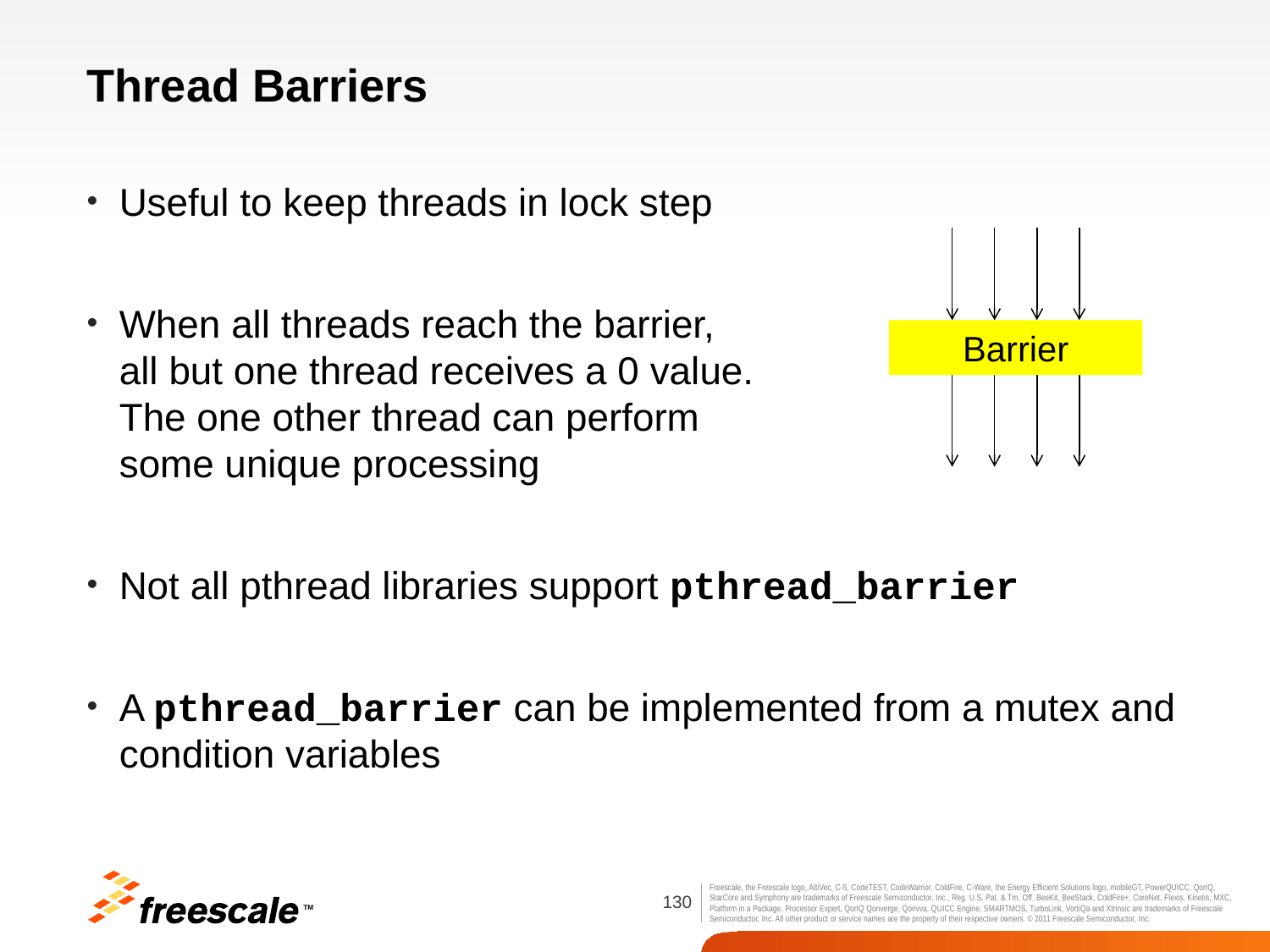

# Thread Barriers
Useful to keep threads in lock step
When all threads reach the barrier,
all but one thread receives a 0 value.
The one other thread can perform
some unique processing
Not all pthread libraries support pthread_barrier
A pthread_barrier can be implemented from a mutex and condition variables
Barrier